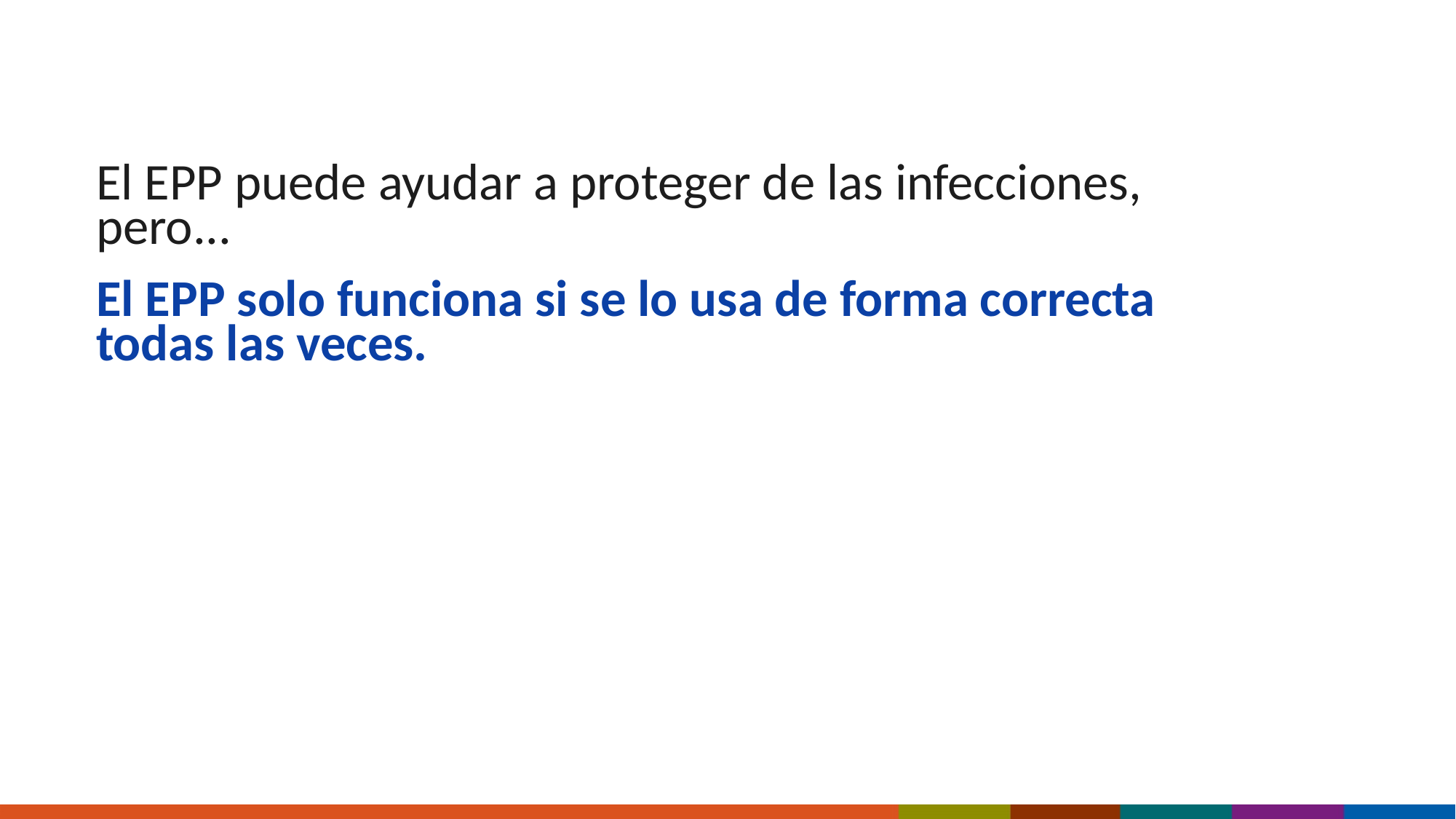

El EPP puede ayudar a proteger de las infecciones, pero...
El EPP solo funciona si se lo usa de forma correcta todas las veces.